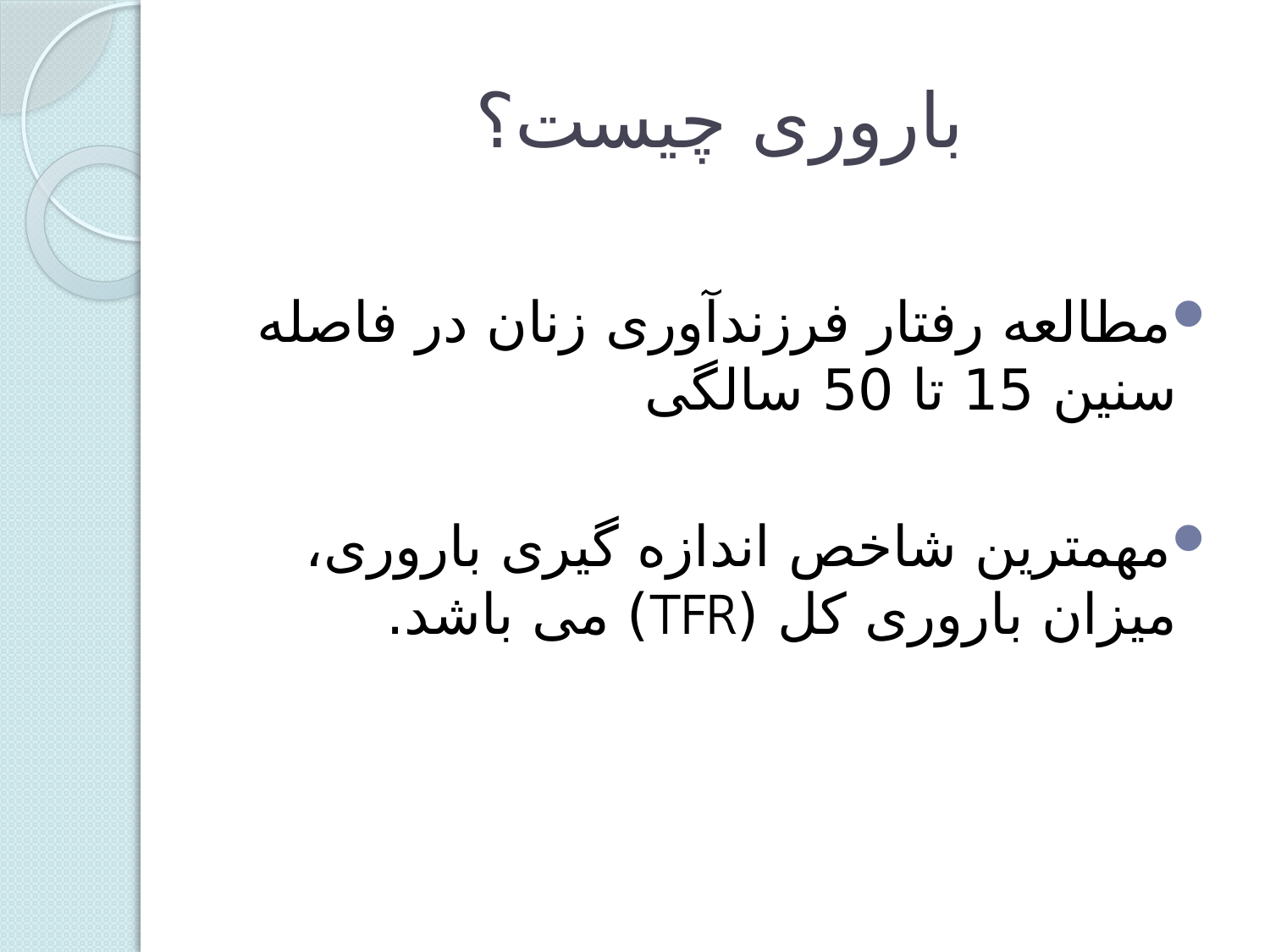

# باروری چیست؟

مطالعه رفتار فرزندآوری زنان در فاصله سنین 15 تا 50 سالگی

مهمترین شاخص اندازه گیری باروری، میزان باروری کل (TFR) می باشد.